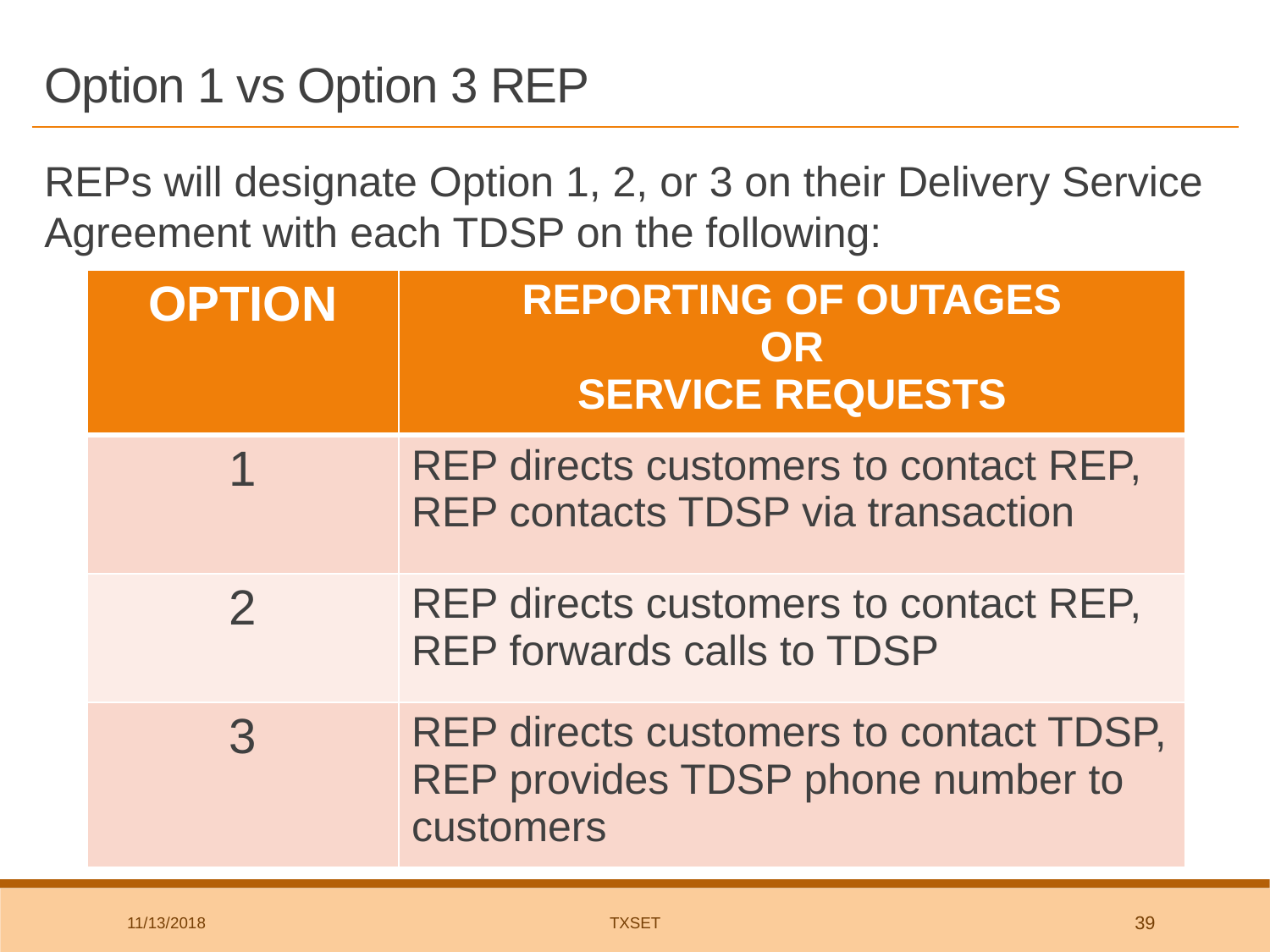

# Option 1 vs Option 3 REP
REPs will designate Option 1, 2, or 3 on their Delivery Service Agreement with each TDSP on the following:

| OPTION | REPORTING OF OUTAGES OR SERVICE REQUESTS |
| --- | --- |
| 1 | REP directs customers to contact REP, REP contacts TDSP via transaction |
| 2 | REP directs customers to contact REP, REP forwards calls to TDSP |
| 3 | REP directs customers to contact TDSP, REP provides TDSP phone number to customers |
11/13/2018
TxSET
39